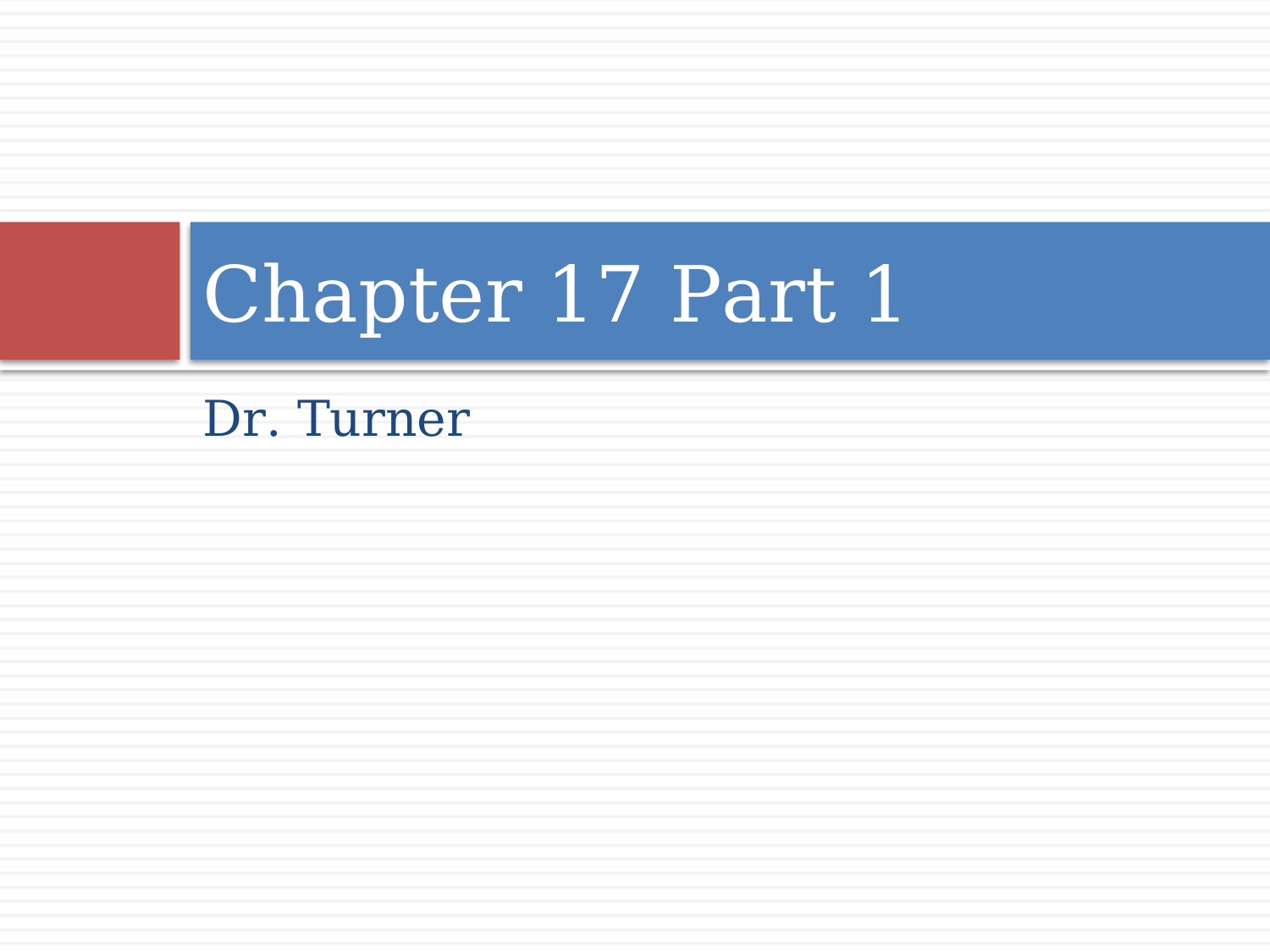

# Chapter 17 Part 1
Dr. Turner